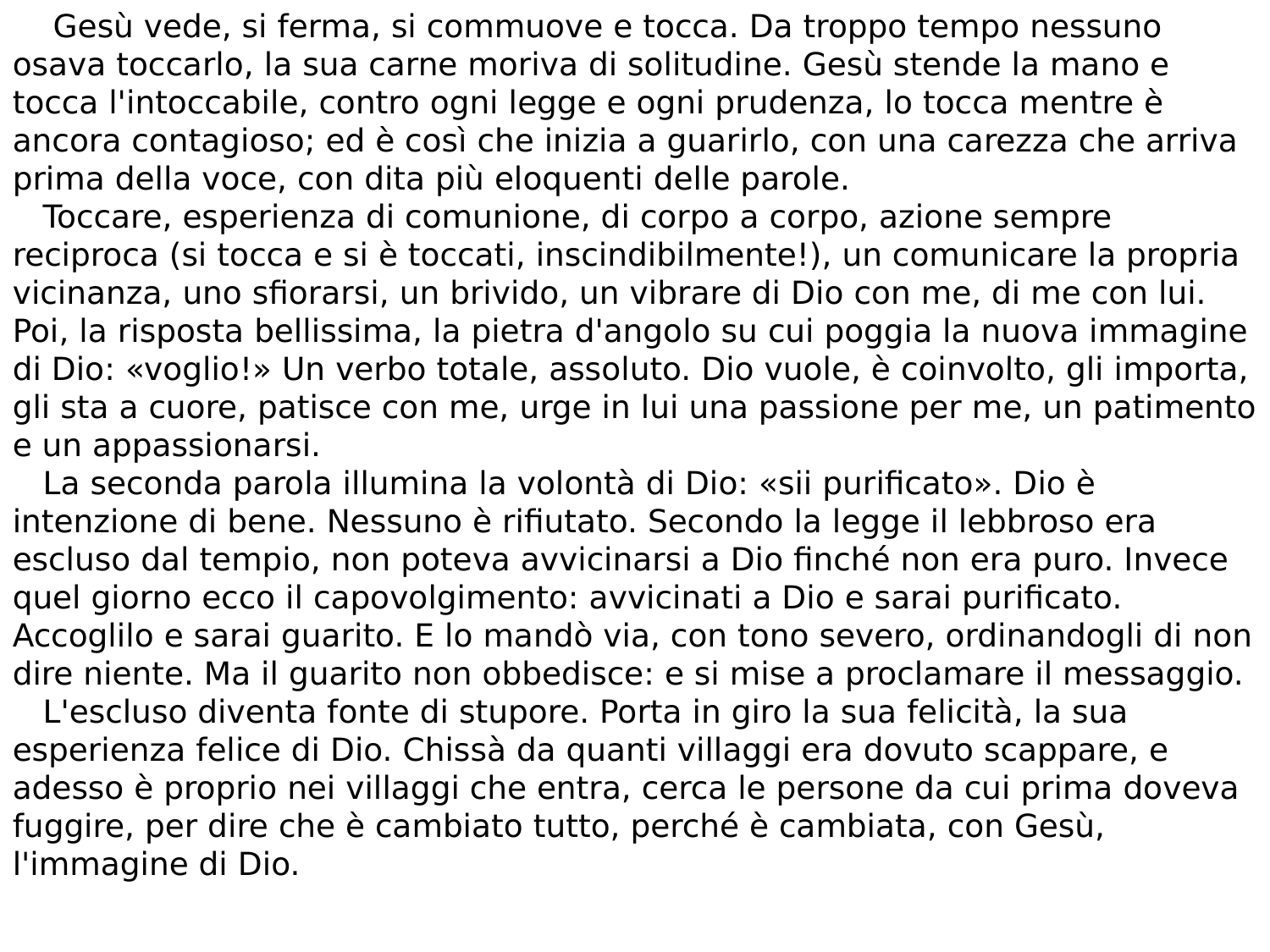

Gesù vede, si ferma, si commuove e tocca. Da troppo tempo nessuno osava toccarlo, la sua carne moriva di solitudine. Gesù stende la mano e tocca l'intoccabile, contro ogni legge e ogni prudenza, lo tocca mentre è ancora contagioso; ed è così che inizia a guarirlo, con una carezza che arriva prima della voce, con dita più eloquenti delle parole.
   Toccare, esperienza di comunione, di corpo a corpo, azione sempre reciproca (si tocca e si è toccati, inscindibilmente!), un comunicare la propria vicinanza, uno sfiorarsi, un brivido, un vibrare di Dio con me, di me con lui. Poi, la risposta bellissima, la pietra d'angolo su cui poggia la nuova immagine di Dio: «voglio!» Un verbo totale, assoluto. Dio vuole, è coinvolto, gli importa, gli sta a cuore, patisce con me, urge in lui una passione per me, un patimento e un appassionarsi.
   La seconda parola illumina la volontà di Dio: «sii purificato». Dio è intenzione di bene. Nessuno è rifiutato. Secondo la legge il lebbroso era escluso dal tempio, non poteva avvicinarsi a Dio finché non era puro. Invece quel giorno ecco il capovolgimento: avvicinati a Dio e sarai purificato. Accoglilo e sarai guarito. E lo mandò via, con tono severo, ordinandogli di non dire niente. Ma il guarito non obbedisce: e si mise a proclamare il messaggio.
   L'escluso diventa fonte di stupore. Porta in giro la sua felicità, la sua esperienza felice di Dio. Chissà da quanti villaggi era dovuto scappare, e adesso è proprio nei villaggi che entra, cerca le persone da cui prima doveva fuggire, per dire che è cambiato tutto, perché è cambiata, con Gesù, l'immagine di Dio.